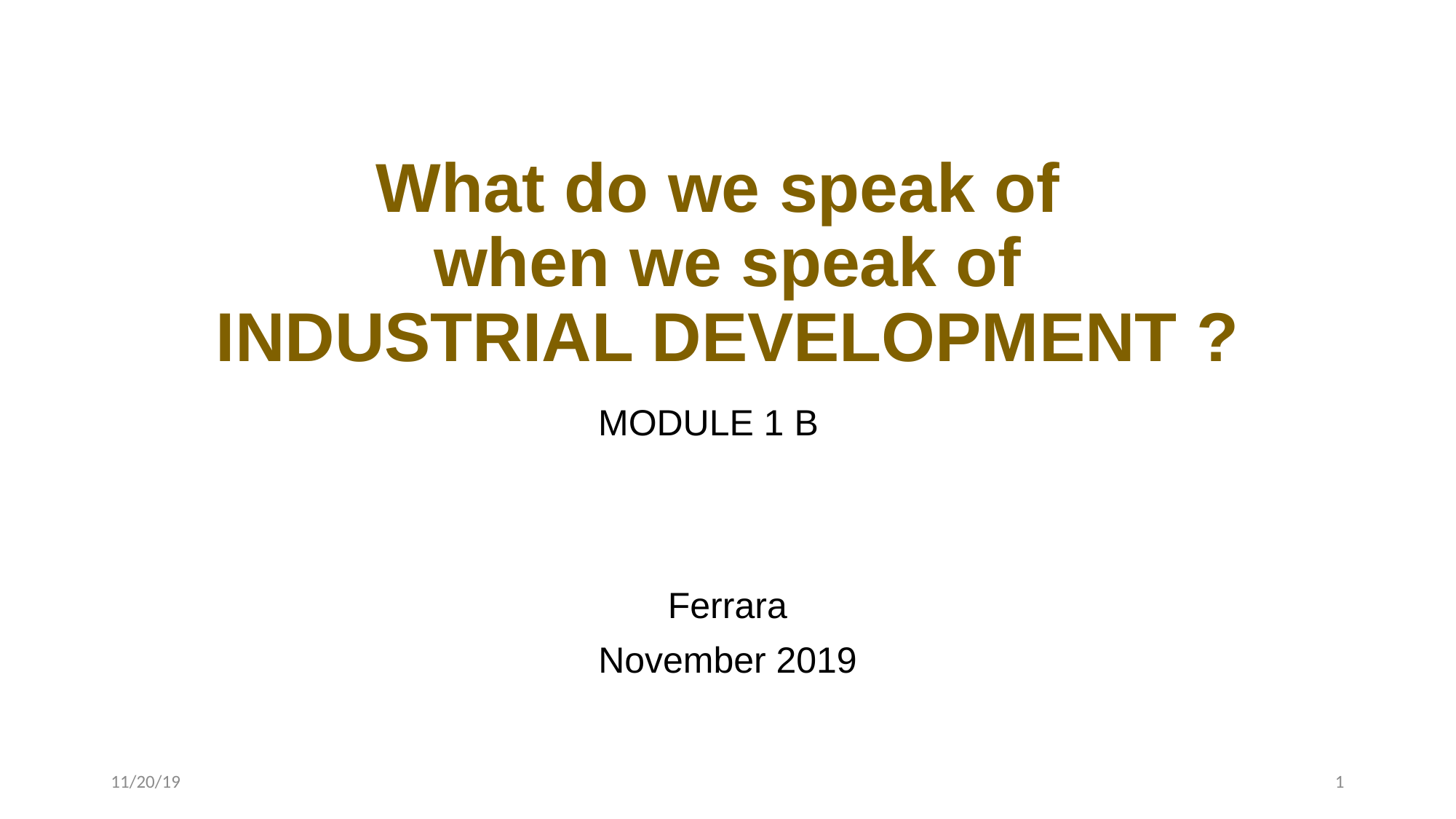

# What do we speak of when we speak of INDUSTRIAL DEVELOPMENT ?
MODULE 1 B
Ferrara
November 2019
11/20/19

1